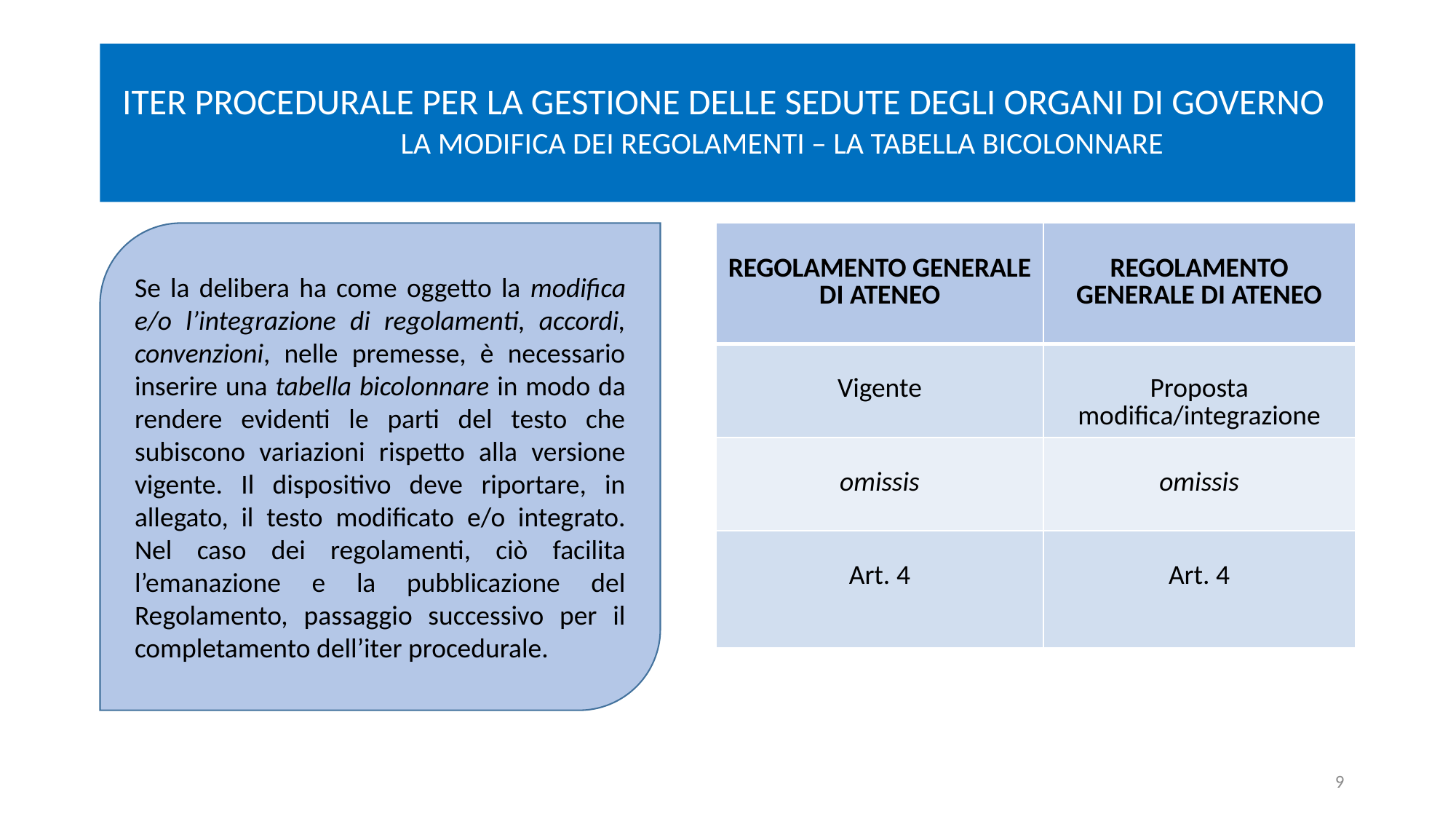

# ITER PROCEDURALE PER LA GESTIONE DELLE SEDUTE DEGLI ORGANI DI GOVERNO LA MODIFICA DEI REGOLAMENTI – LA TABELLA BICOLONNARE

Se la delibera ha come oggetto la modifica e/o l’integrazione di regolamenti, accordi, convenzioni, nelle premesse, è necessario inserire una tabella bicolonnare in modo da rendere evidenti le parti del testo che subiscono variazioni rispetto alla versione vigente. Il dispositivo deve riportare, in allegato, il testo modificato e/o integrato. Nel caso dei regolamenti, ciò facilita l’emanazione e la pubblicazione del Regolamento, passaggio successivo per il completamento dell’iter procedurale.

| REGOLAMENTO GENERALE DI ATENEO | REGOLAMENTO GENERALE DI ATENEO |
| --- | --- |
| Vigente | Proposta modifica/integrazione |
| omissis | omissis |
| Art. 4 | Art. 4 |
9